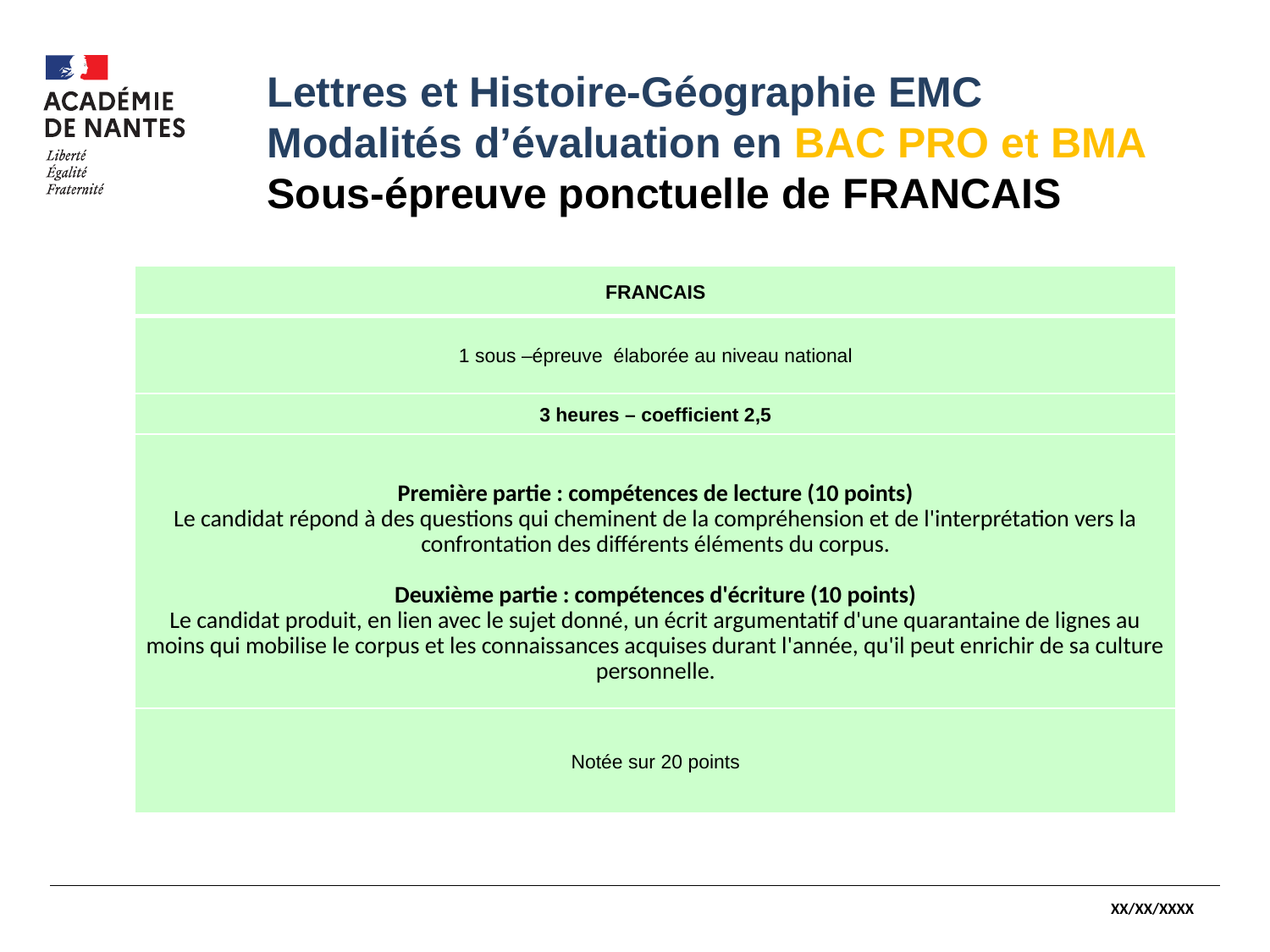

#
Lettres et Histoire-Géographie EMC
Modalités d’évaluation en BAC PRO et BMA
Sous-épreuve ponctuelle de FRANCAIS
| FRANCAIS |
| --- |
| 1 sous –épreuve élaborée au niveau national |
| 3 heures – coefficient 2,5 |
| Première partie : compétences de lecture (10 points) Le candidat répond à des questions qui cheminent de la compréhension et de l'interprétation vers la confrontation des différents éléments du corpus. Deuxième partie : compétences d'écriture (10 points) Le candidat produit, en lien avec le sujet donné, un écrit argumentatif d'une quarantaine de lignes au moins qui mobilise le corpus et les connaissances acquises durant l'année, qu'il peut enrichir de sa culture personnelle. |
| Notée sur 20 points |
XX/XX/XXXX